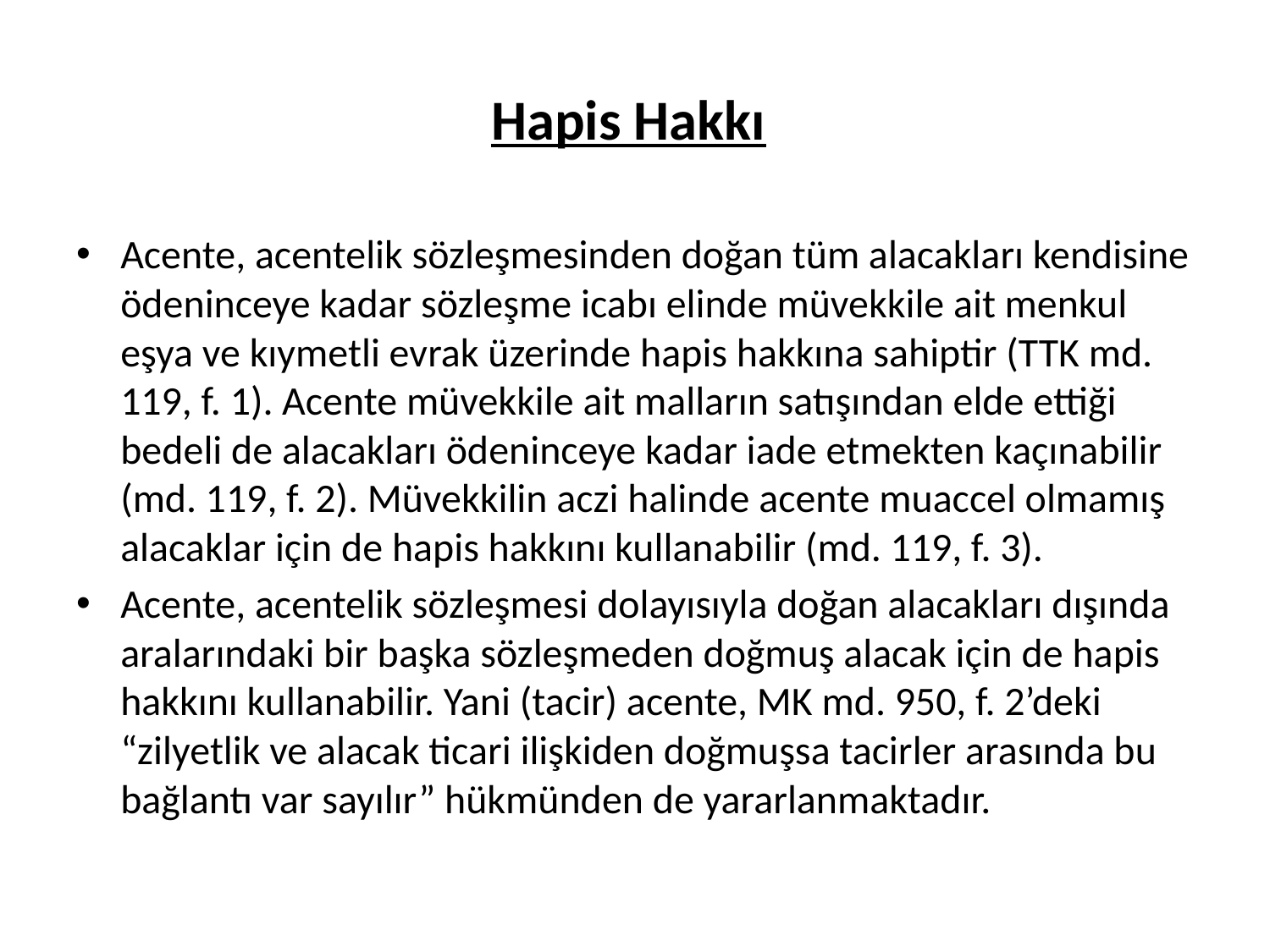

# Hapis Hakkı
Acente, acentelik sözleşmesinden doğan tüm alacakları kendisine ödeninceye kadar sözleşme icabı elinde müvekkile ait menkul eşya ve kıymetli evrak üzerinde hapis hakkına sahiptir (TTK md. 119, f. 1). Acente müvekkile ait malların satışından elde ettiği bedeli de alacakları ödeninceye kadar iade etmekten kaçınabilir (md. 119, f. 2). Müvekkilin aczi halinde acente muaccel olmamış alacaklar için de hapis hakkını kullanabilir (md. 119, f. 3).
Acente, acentelik sözleşmesi dolayısıyla doğan alacakları dışında aralarındaki bir başka sözleşmeden doğmuş alacak için de hapis hakkını kullanabilir. Yani (tacir) acente, MK md. 950, f. 2’deki “zilyetlik ve alacak ticari ilişkiden doğmuşsa tacirler arasında bu bağlantı var sayılır” hükmünden de yararlanmaktadır.